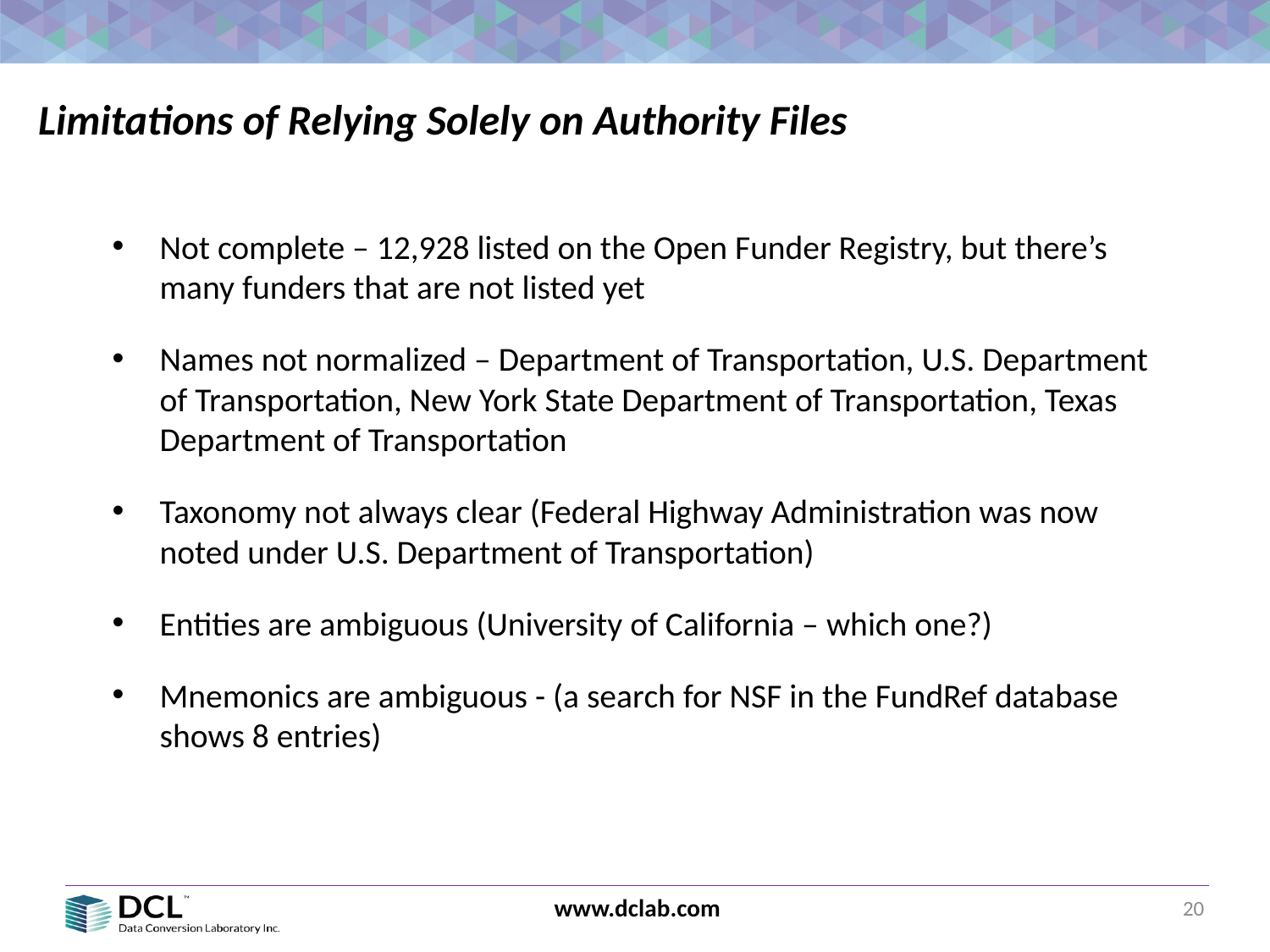

Limitations of Relying Solely on Authority Files
Not complete – 12,928 listed on the Open Funder Registry, but there’s many funders that are not listed yet
Names not normalized – Department of Transportation, U.S. Department of Transportation, New York State Department of Transportation, Texas Department of Transportation
Taxonomy not always clear (Federal Highway Administration was now noted under U.S. Department of Transportation)
Entities are ambiguous (University of California – which one?)
Mnemonics are ambiguous - (a search for NSF in the FundRef database shows 8 entries)
20